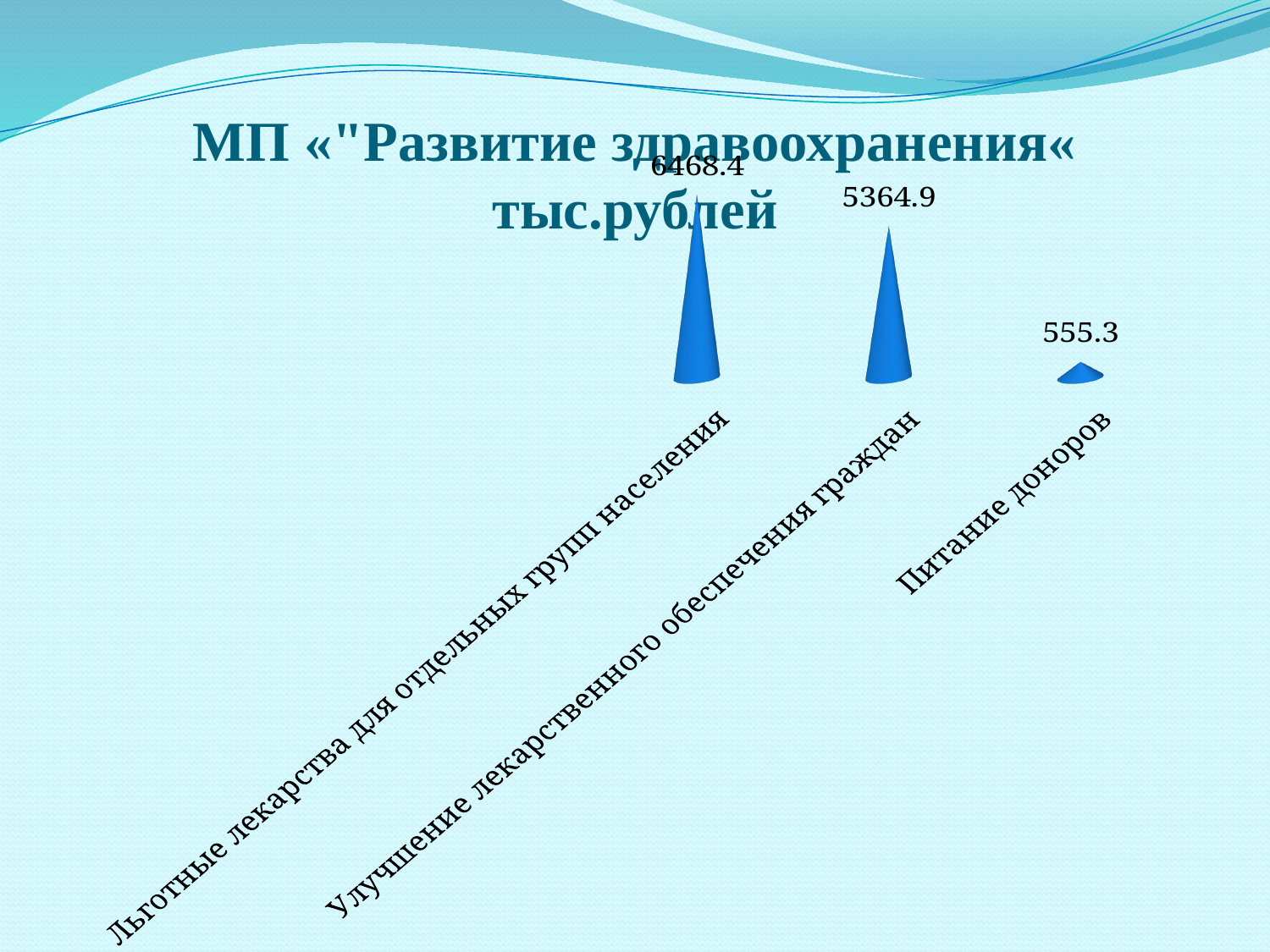

# МП «"Развитие здравоохранения« тыс.рублей

[unsupported chart]